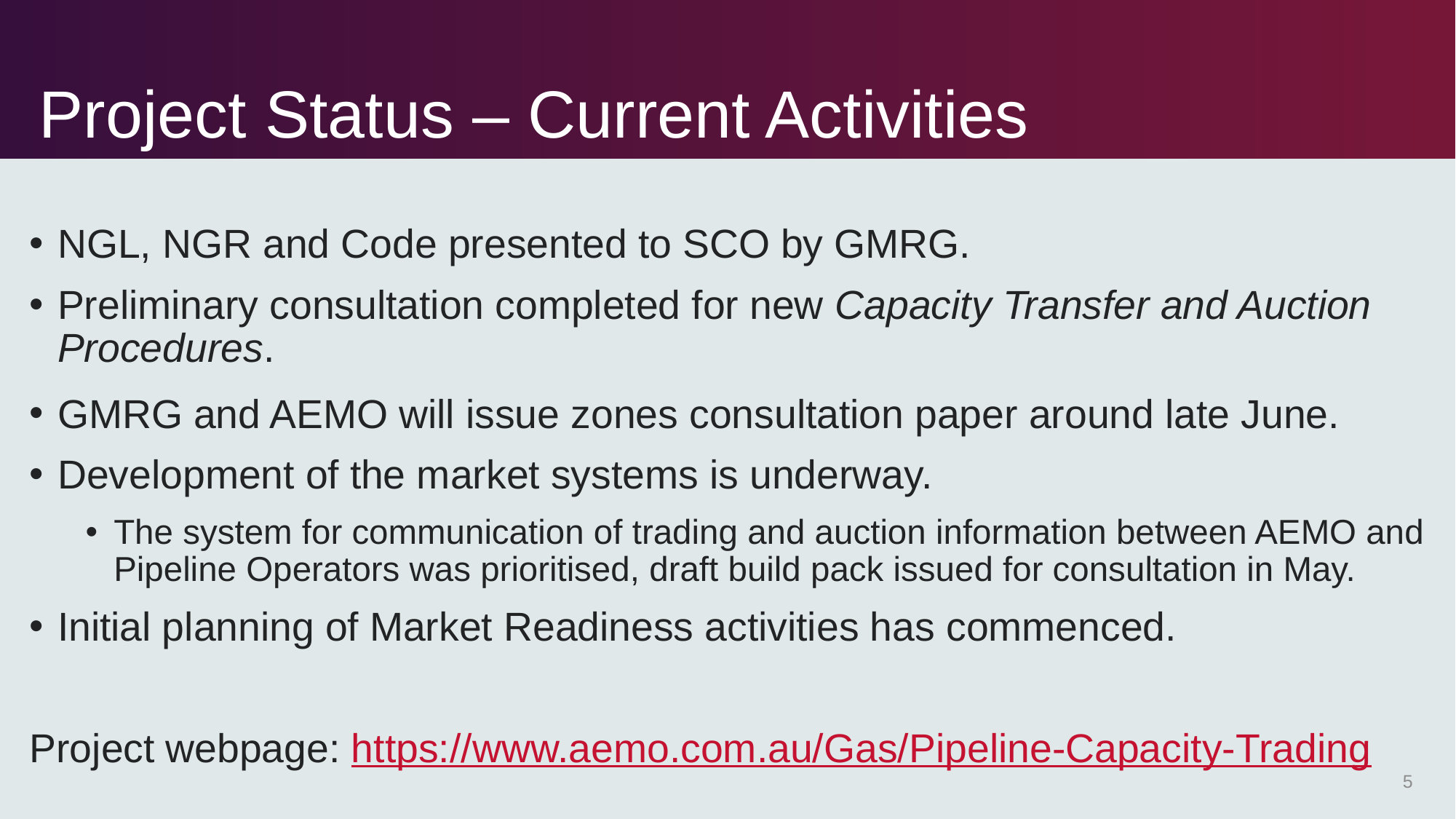

08/06/2018
# Project Status – Current Activities
NGL, NGR and Code presented to SCO by GMRG.
Preliminary consultation completed for new Capacity Transfer and Auction Procedures.
GMRG and AEMO will issue zones consultation paper around late June.
Development of the market systems is underway.
The system for communication of trading and auction information between AEMO and Pipeline Operators was prioritised, draft build pack issued for consultation in May.
Initial planning of Market Readiness activities has commenced.

Project webpage: https://www.aemo.com.au/Gas/Pipeline-Capacity-Trading

5